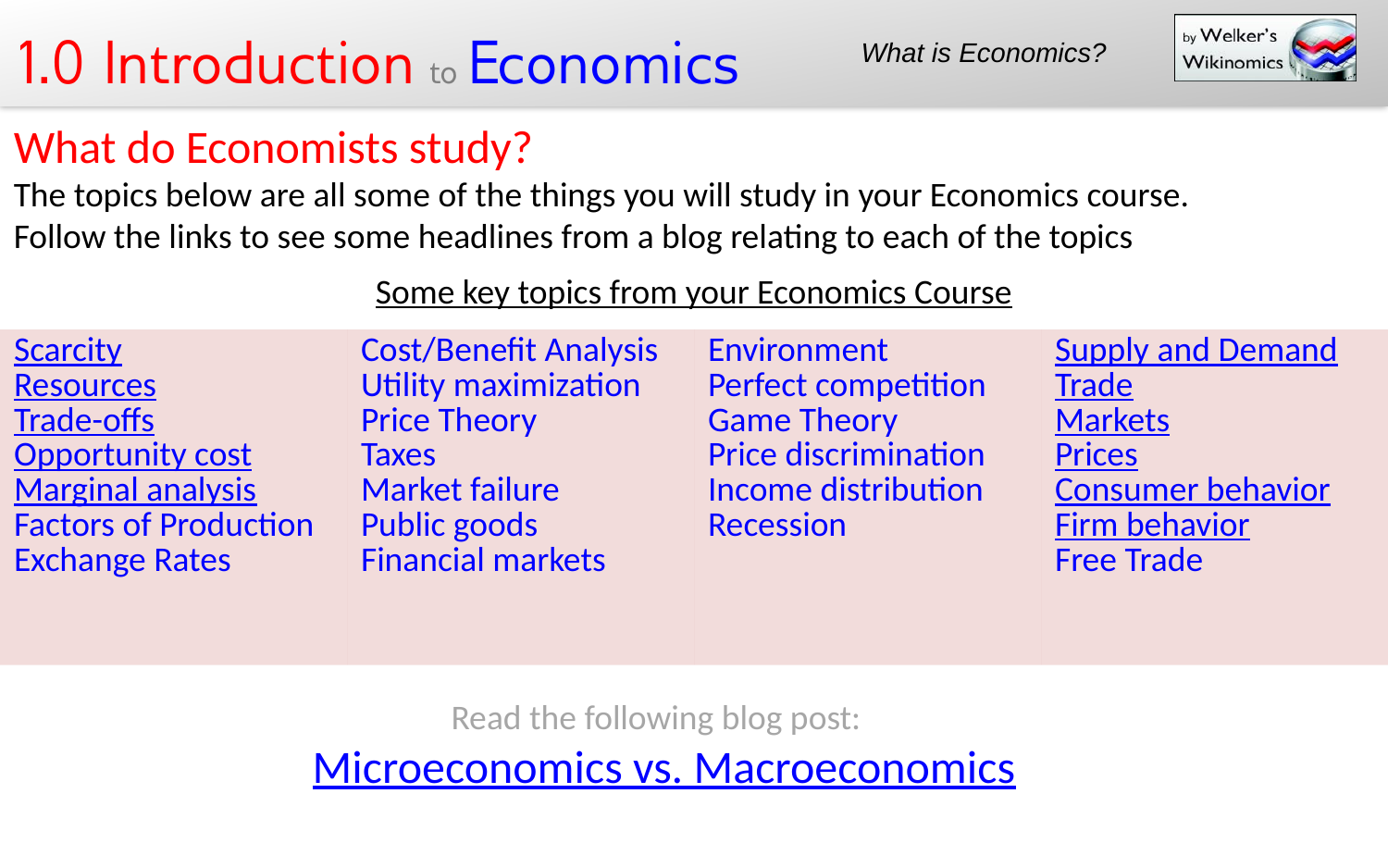

What is Economics?
What do Economists study?
The topics below are all some of the things you will study in your Economics course. Follow the links to see some headlines from a blog relating to each of the topics
| Some key topics from your Economics Course |  |  |  |
| --- | --- | --- | --- |
| Scarcity Resources Trade-offs Opportunity cost Marginal analysis Factors of Production Exchange Rates | Cost/Benefit Analysis Utility maximization Price Theory Taxes Market failure Public goods Financial markets | Environment Perfect competition Game Theory Price discrimination Income distribution Recession | Supply and Demand Trade Markets Prices Consumer behavior Firm behavior Free Trade |
Read the following blog post:
Microeconomics vs. Macroeconomics